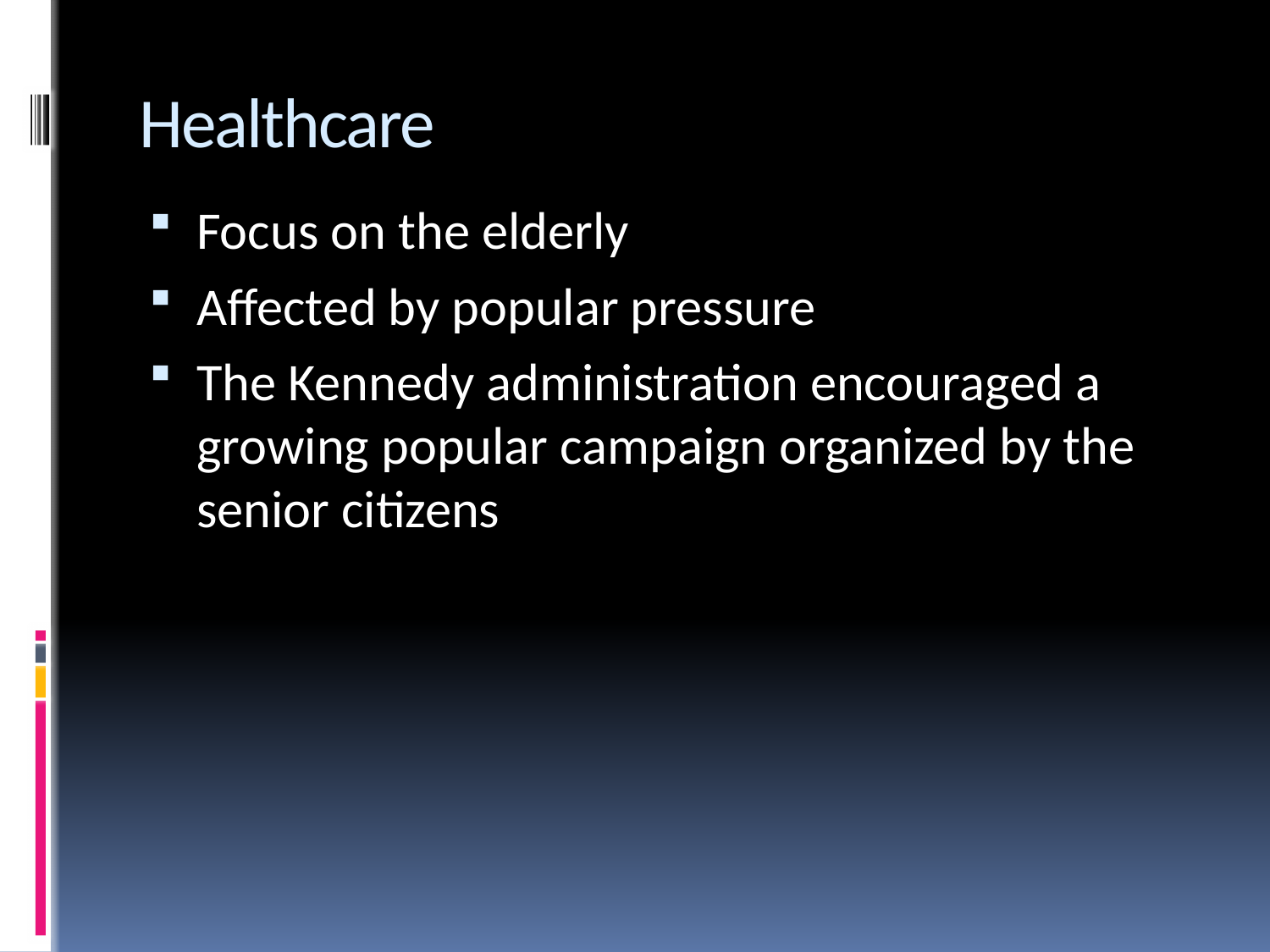

# Healthcare
Focus on the elderly
Affected by popular pressure
The Kennedy administration encouraged a growing popular campaign organized by the senior citizens